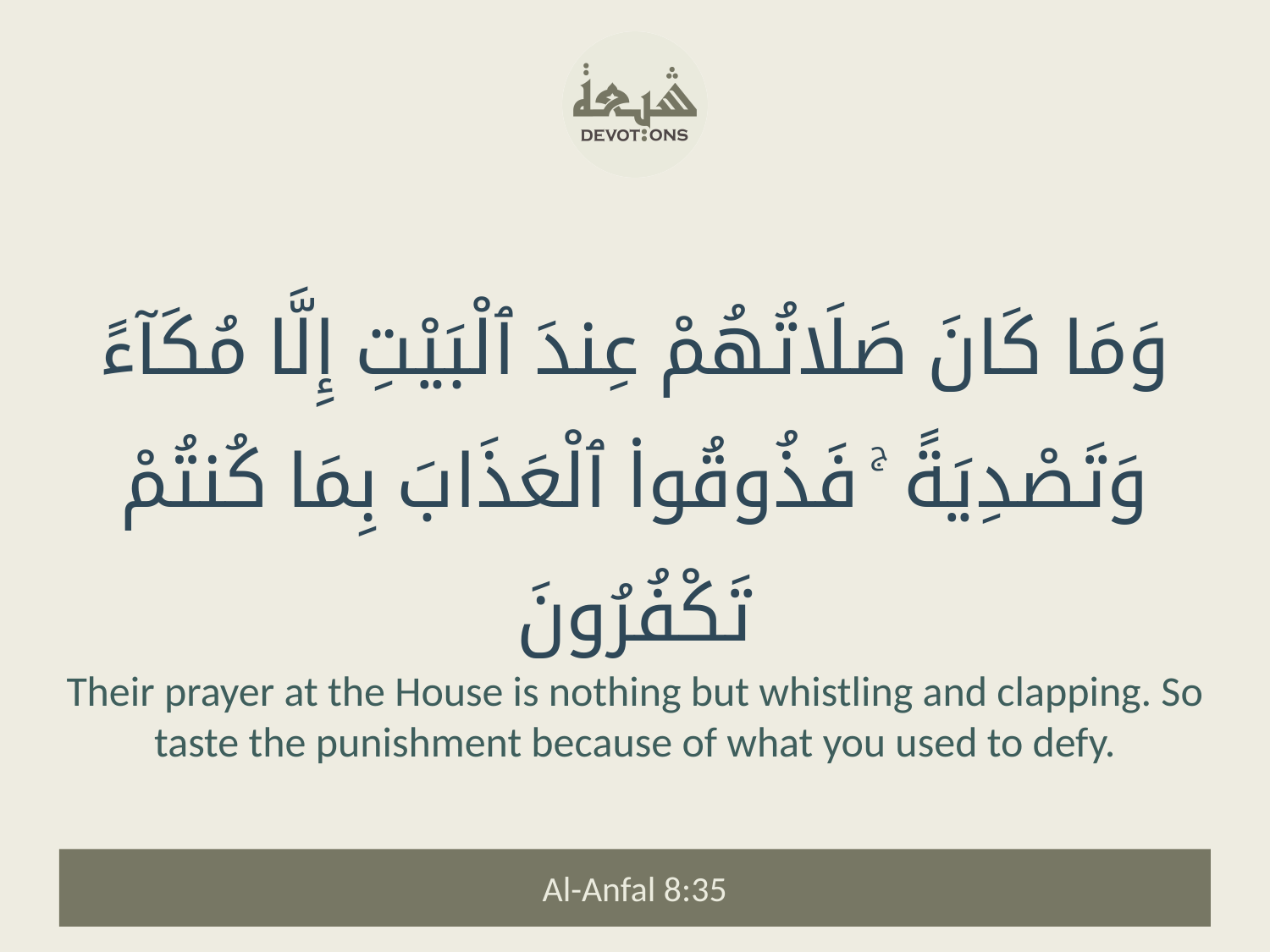

وَمَا كَانَ صَلَاتُهُمْ عِندَ ٱلْبَيْتِ إِلَّا مُكَآءً وَتَصْدِيَةً ۚ فَذُوقُوا۟ ٱلْعَذَابَ بِمَا كُنتُمْ تَكْفُرُونَ
Their prayer at the House is nothing but whistling and clapping. So taste the punishment because of what you used to defy.
Al-Anfal 8:35